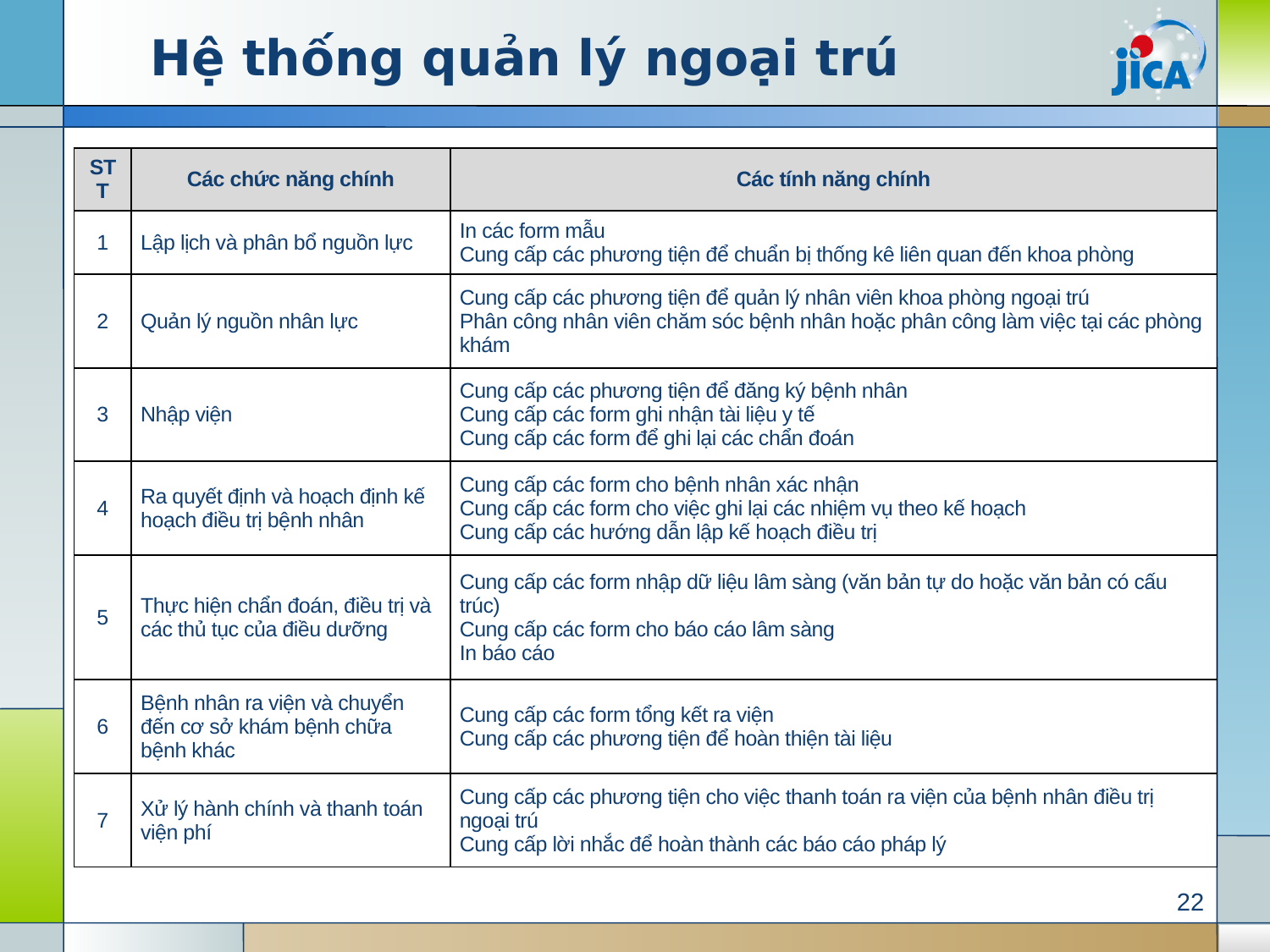

# Hệ thống quản lý ngoại trú
| STT | Các chức năng chính | Các tính năng chính |
| --- | --- | --- |
| 1 | Lập lịch và phân bổ nguồn lực | In các form mẫu Cung cấp các phương tiện để chuẩn bị thống kê liên quan đến khoa phòng |
| 2 | Quản lý nguồn nhân lực | Cung cấp các phương tiện để quản lý nhân viên khoa phòng ngoại trú Phân công nhân viên chăm sóc bệnh nhân hoặc phân công làm việc tại các phòng khám |
| 3 | Nhập viện | Cung cấp các phương tiện để đăng ký bệnh nhân Cung cấp các form ghi nhận tài liệu y tế Cung cấp các form để ghi lại các chẩn đoán |
| 4 | Ra quyết định và hoạch định kế hoạch điều trị bệnh nhân | Cung cấp các form cho bệnh nhân xác nhận Cung cấp các form cho việc ghi lại các nhiệm vụ theo kế hoạch Cung cấp các hướng dẫn lập kế hoạch điều trị |
| 5 | Thực hiện chẩn đoán, điều trị và các thủ tục của điều dưỡng | Cung cấp các form nhập dữ liệu lâm sàng (văn bản tự do hoặc văn bản có cấu trúc) Cung cấp các form cho báo cáo lâm sàng In báo cáo |
| 6 | Bệnh nhân ra viện và chuyển đến cơ sở khám bệnh chữa bệnh khác | Cung cấp các form tổng kết ra viện Cung cấp các phương tiện để hoàn thiện tài liệu |
| 7 | Xử lý hành chính và thanh toán viện phí | Cung cấp các phương tiện cho việc thanh toán ra viện của bệnh nhân điều trị ngoại trú Cung cấp lời nhắc để hoàn thành các báo cáo pháp lý |
22